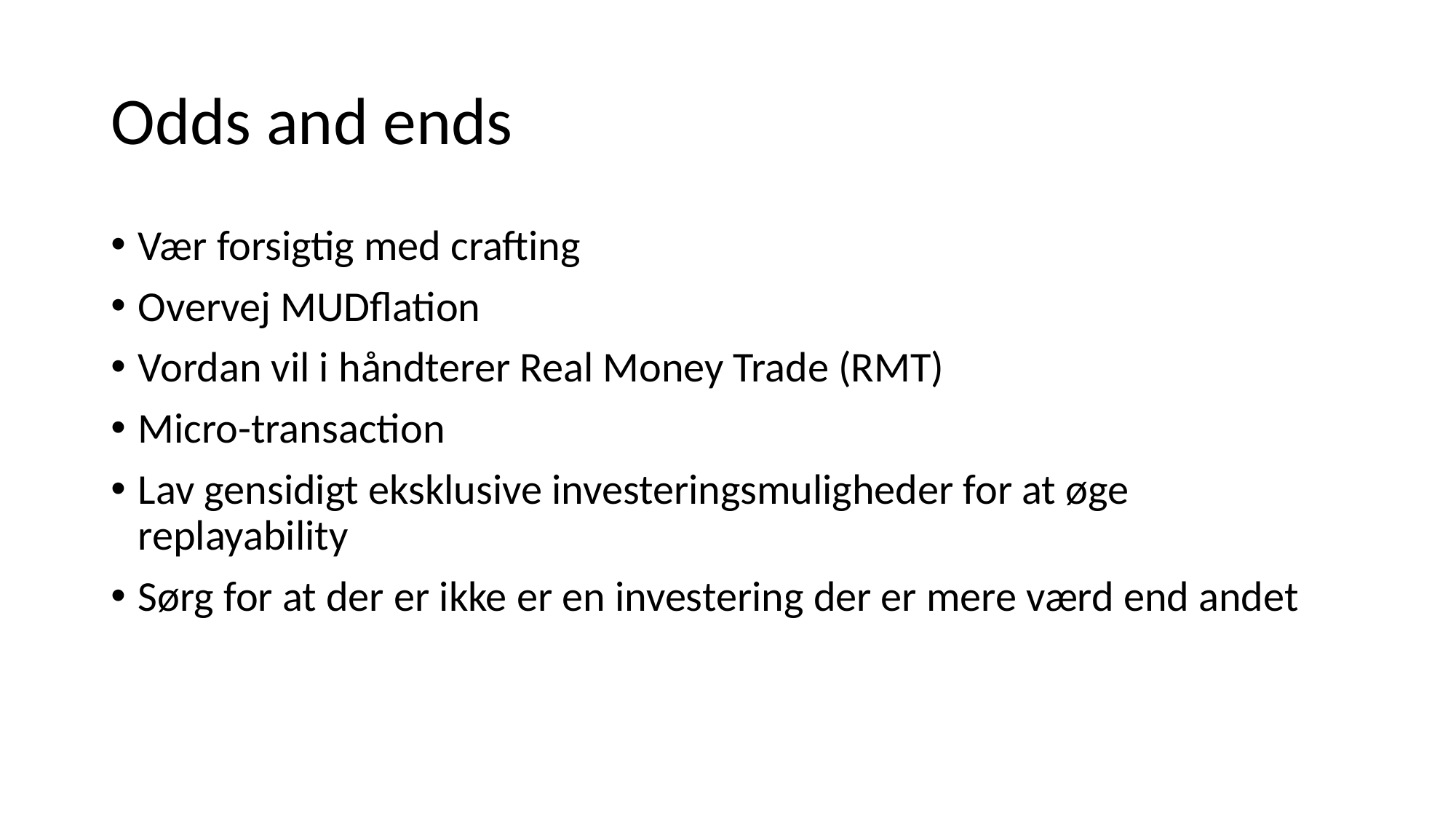

# Odds and ends
Vær forsigtig med crafting
Overvej MUDflation
Vordan vil i håndterer Real Money Trade (RMT)
Micro-transaction
Lav gensidigt eksklusive investeringsmuligheder for at øge replayability
Sørg for at der er ikke er en investering der er mere værd end andet